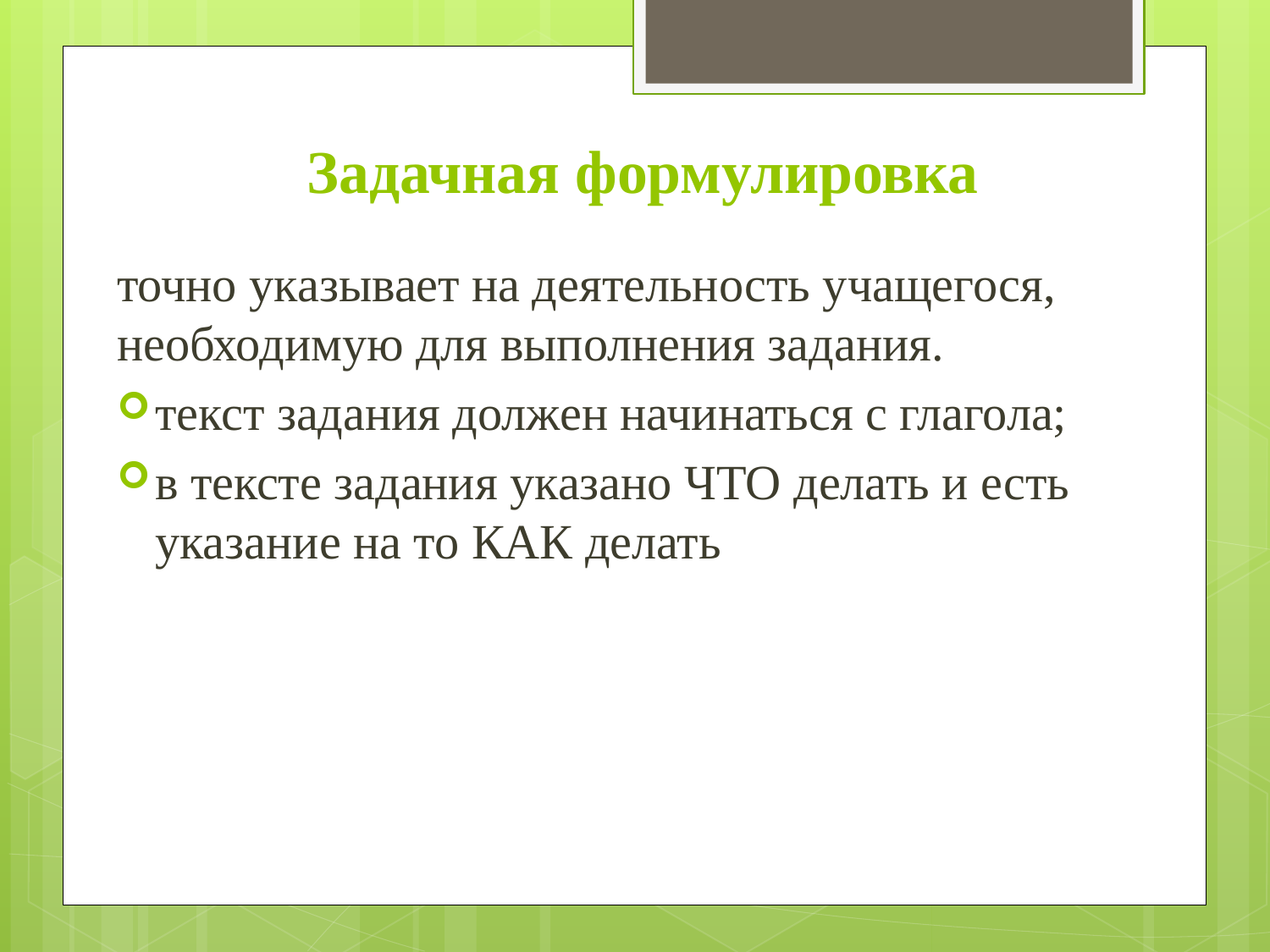

# Задачная формулировка
точно указывает на деятельность учащегося, необходимую для выполнения задания.
текст задания должен начинаться с глагола;
в тексте задания указано ЧТО делать и есть указание на то КАК делать